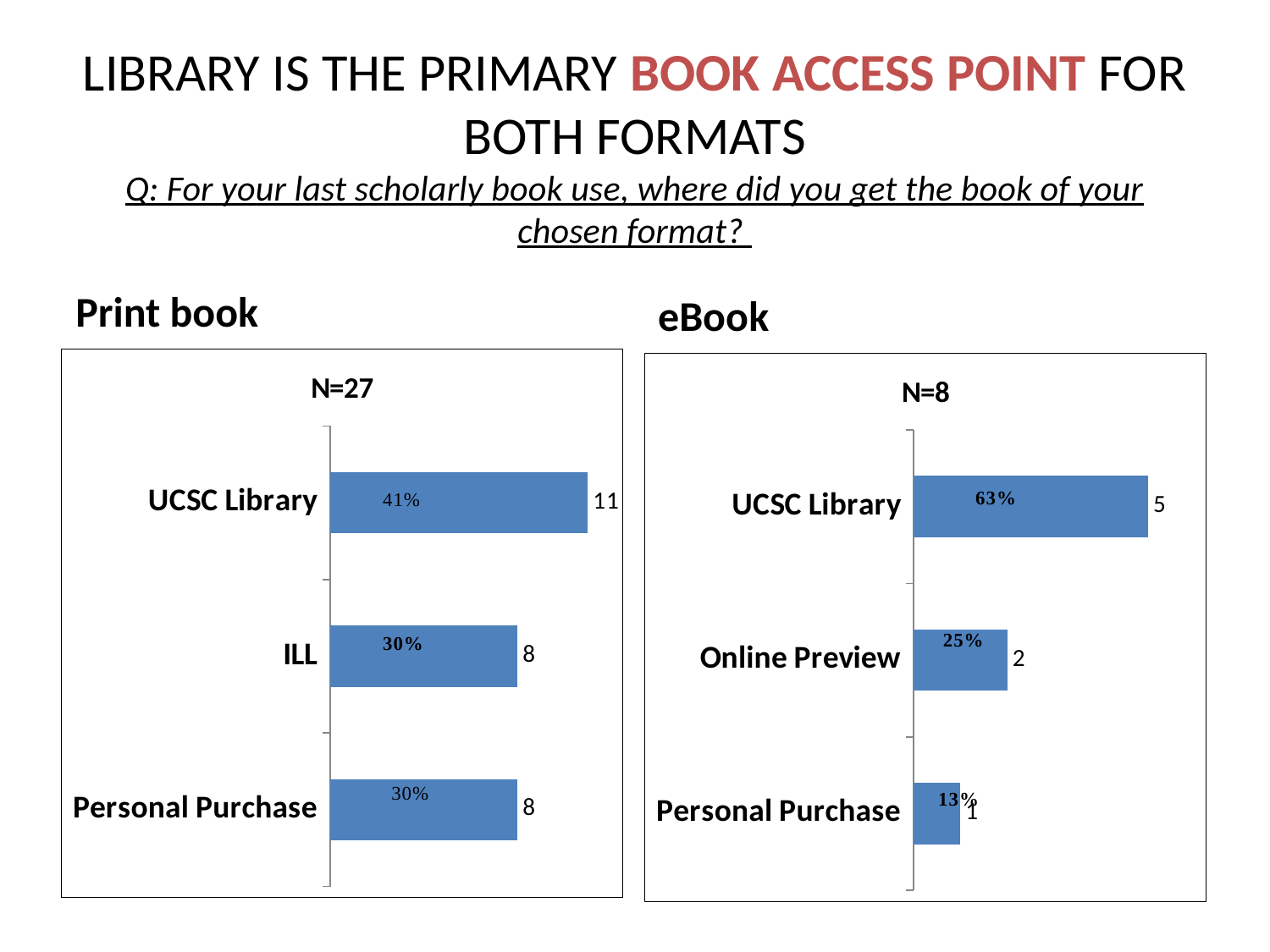

# LIBRARY IS THE PRIMARY BOOK ACCESS POINT FOR BOTH FORMATS Q: For your last scholarly book use, where did you get the book of your chosen format?
Print book
eBook

### Chart: N=27

| Category |  |
|---|---|
| UCSC Library | 11.0 |
| ILL | 8.0 |
| Personal Purchase | 8.0 |

### Chart: N=8

| Category |  |
|---|---|
| UCSC Library | 5.0 |
| Online Preview | 2.0 |
| Personal Purchase | 1.0 |